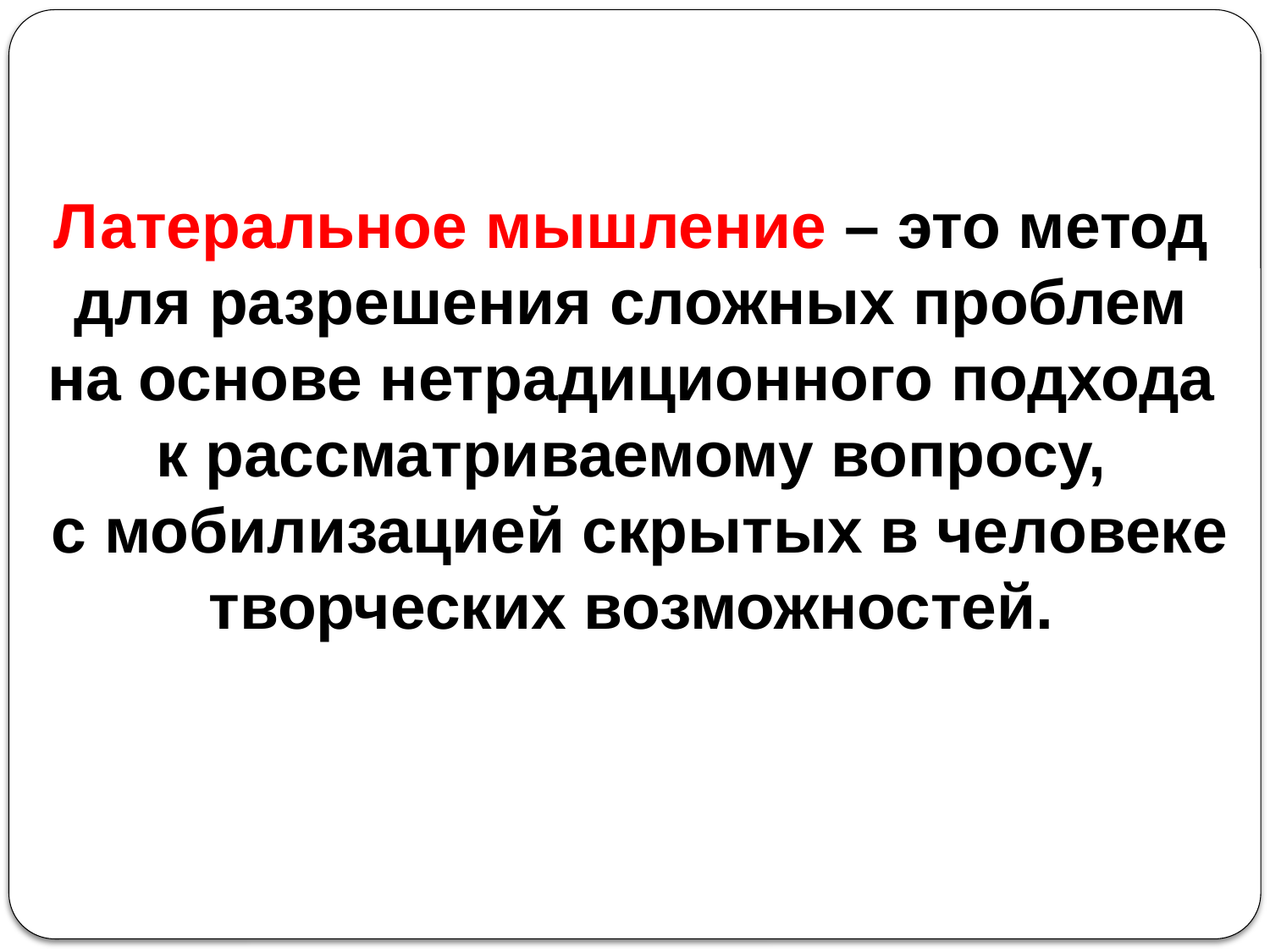

Латеральное мышление – это метод
для разрешения сложных проблем
на основе нетрадиционного подхода
к рассматриваемому вопросу,
с мобилизацией скрытых в человеке творческих возможностей.